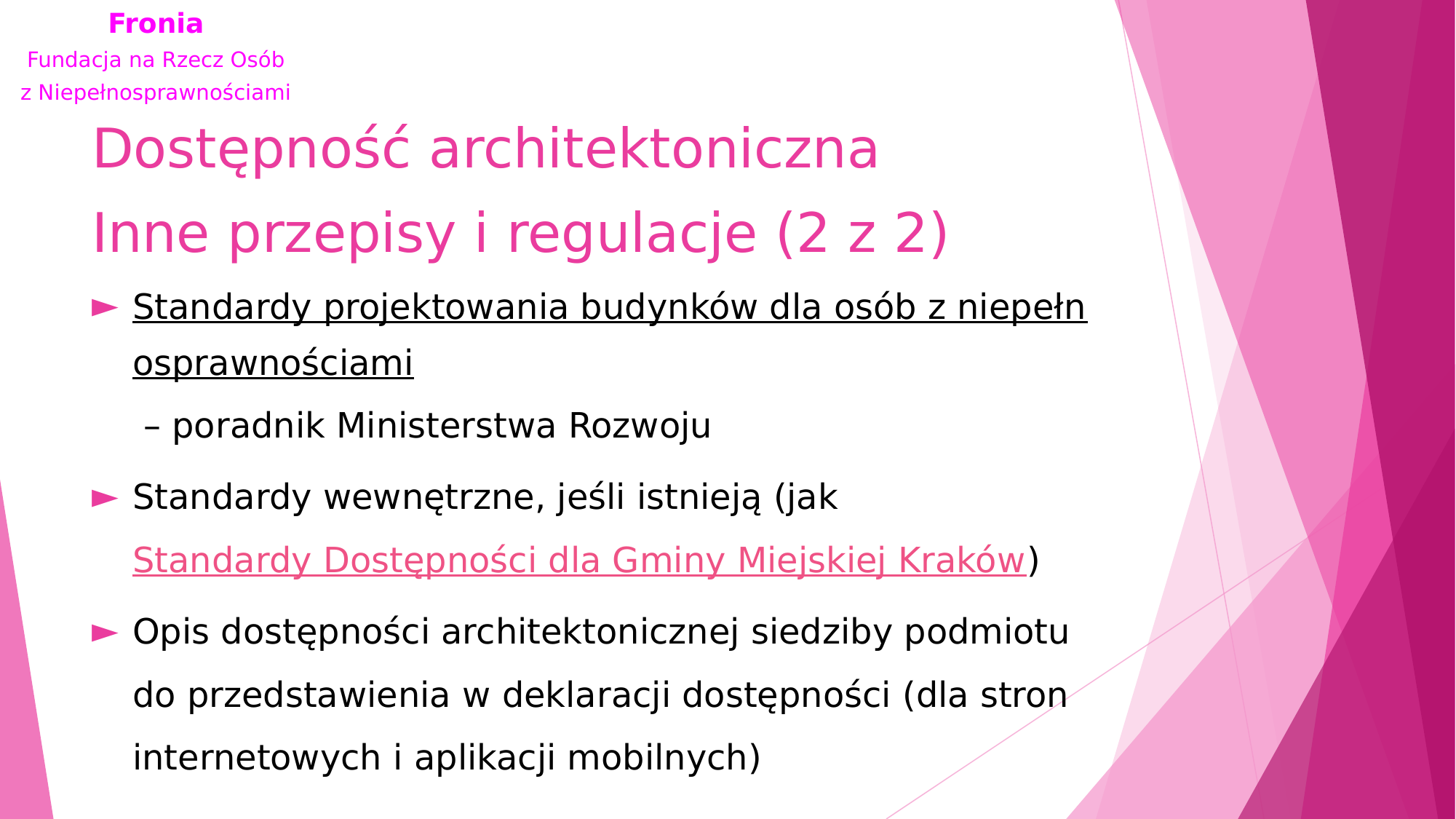

# Dostępność architektoniczna Inne przepisy i regulacje (2 z 2)
Standardy projektowania budynków dla osób z niepełnosprawnościami – poradnik Ministerstwa Rozwoju
Standardy wewnętrzne, jeśli istnieją (jak Standardy Dostępności dla Gminy Miejskiej Kraków)
Opis dostępności architektonicznej siedziby podmiotu do przedstawienia w deklaracji dostępności (dla stron internetowych i aplikacji mobilnych)